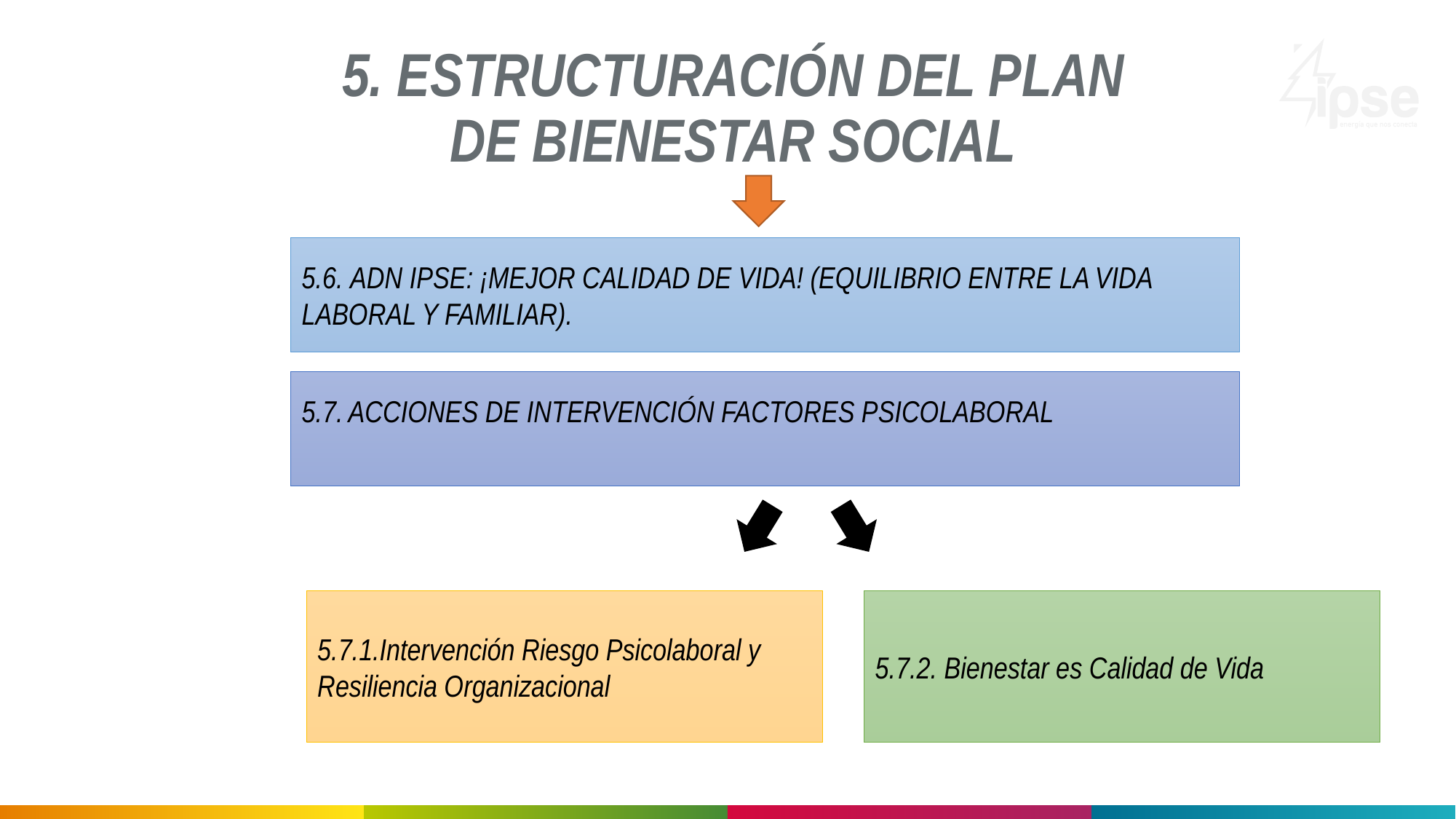

# 5. ESTRUCTURACIÓN DEL PLAN DE BIENESTAR SOCIAL

5.6. ADN IPSE: ¡MEJOR CALIDAD DE VIDA! (EQUILIBRIO ENTRE LA VIDA LABORAL Y FAMILIAR).

5.7. ACCIONES DE INTERVENCIÓN FACTORES PSICOLABORAL

5.7.1.Intervención Riesgo Psicolaboral y Resiliencia Organizacional
5.7.2. Bienestar es Calidad de Vida